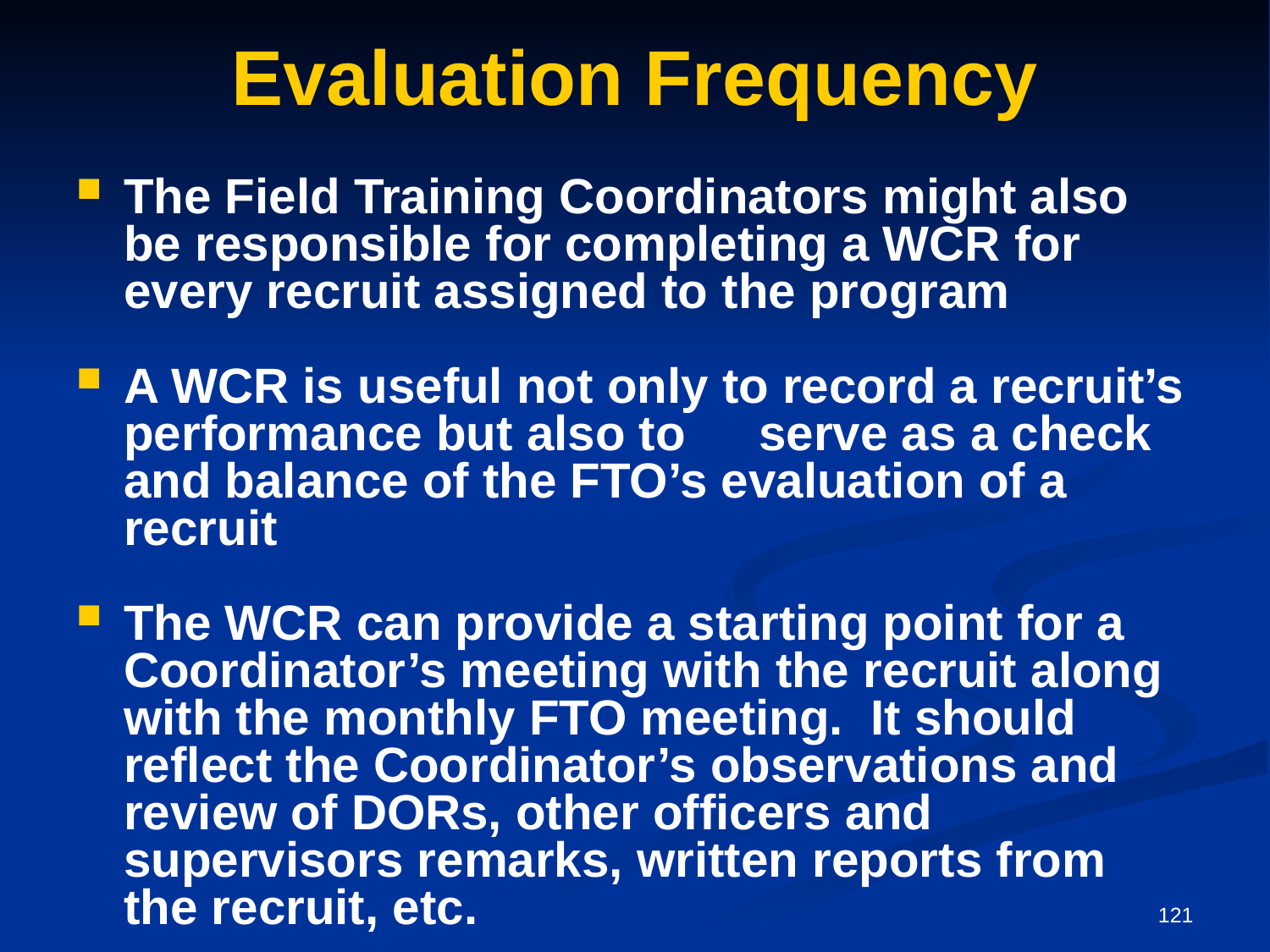

# Evaluation Frequency
The Field Training Coordinators might also be responsible for completing a WCR for every recruit assigned to the program

A WCR is useful not only to record a recruit’s performance but also to 	serve as a check and balance of the FTO’s evaluation of a recruit

The WCR can provide a starting point for a Coordinator’s meeting with the recruit along with the monthly FTO meeting.  It should reflect the Coordinator’s observations and review of DORs, other officers and supervisors remarks, written reports from the recruit, etc.
121